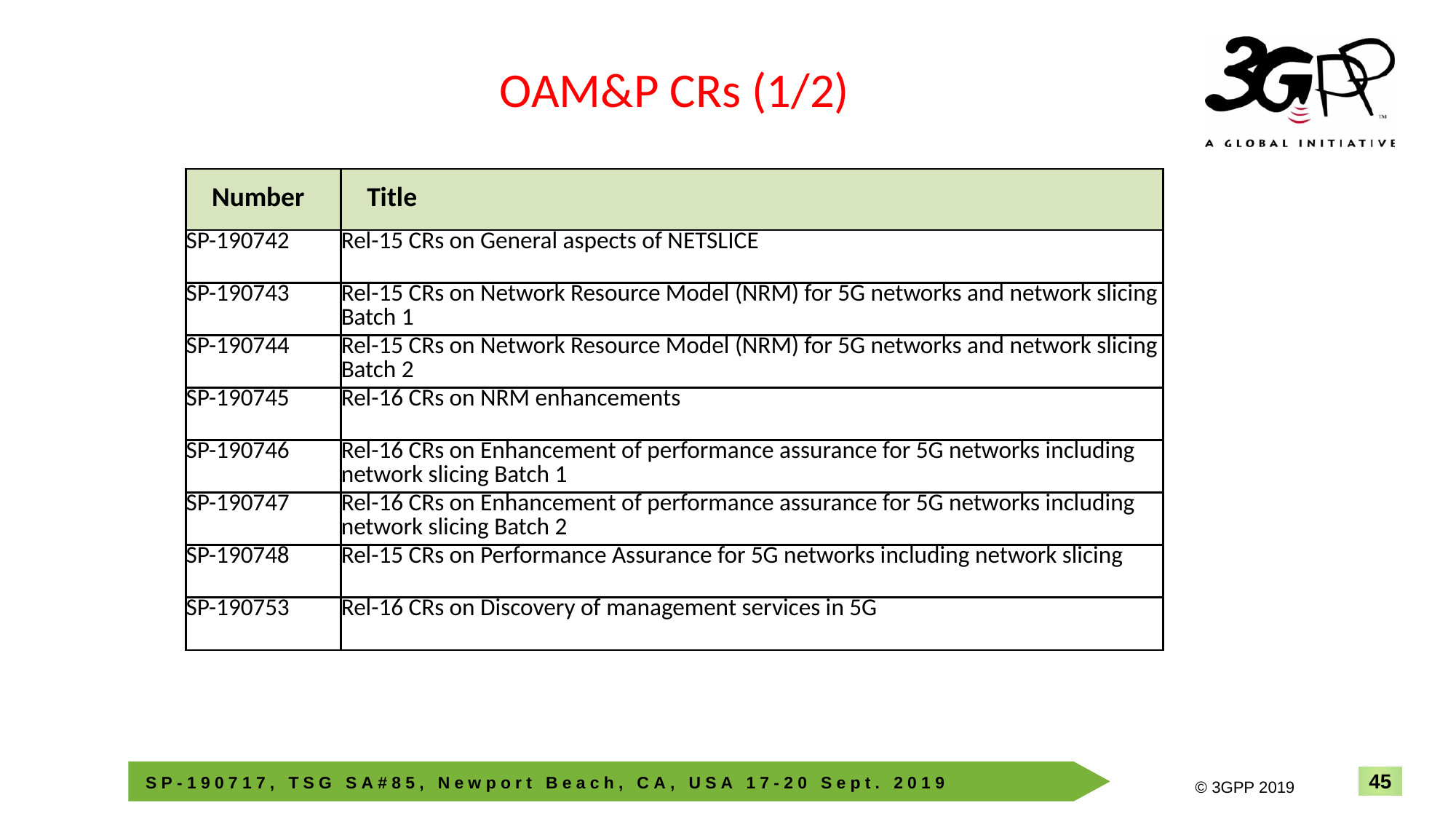

OAM&P CRs (1/2)
| Number | Title |
| --- | --- |
| SP-190742 | Rel-15 CRs on General aspects of NETSLICE |
| SP-190743 | Rel-15 CRs on Network Resource Model (NRM) for 5G networks and network slicing Batch 1 |
| SP-190744 | Rel-15 CRs on Network Resource Model (NRM) for 5G networks and network slicing Batch 2 |
| SP-190745 | Rel-16 CRs on NRM enhancements |
| SP-190746 | Rel-16 CRs on Enhancement of performance assurance for 5G networks including network slicing Batch 1 |
| SP-190747 | Rel-16 CRs on Enhancement of performance assurance for 5G networks including network slicing Batch 2 |
| SP-190748 | Rel-15 CRs on Performance Assurance for 5G networks including network slicing |
| SP-190753 | Rel-16 CRs on Discovery of management services in 5G |